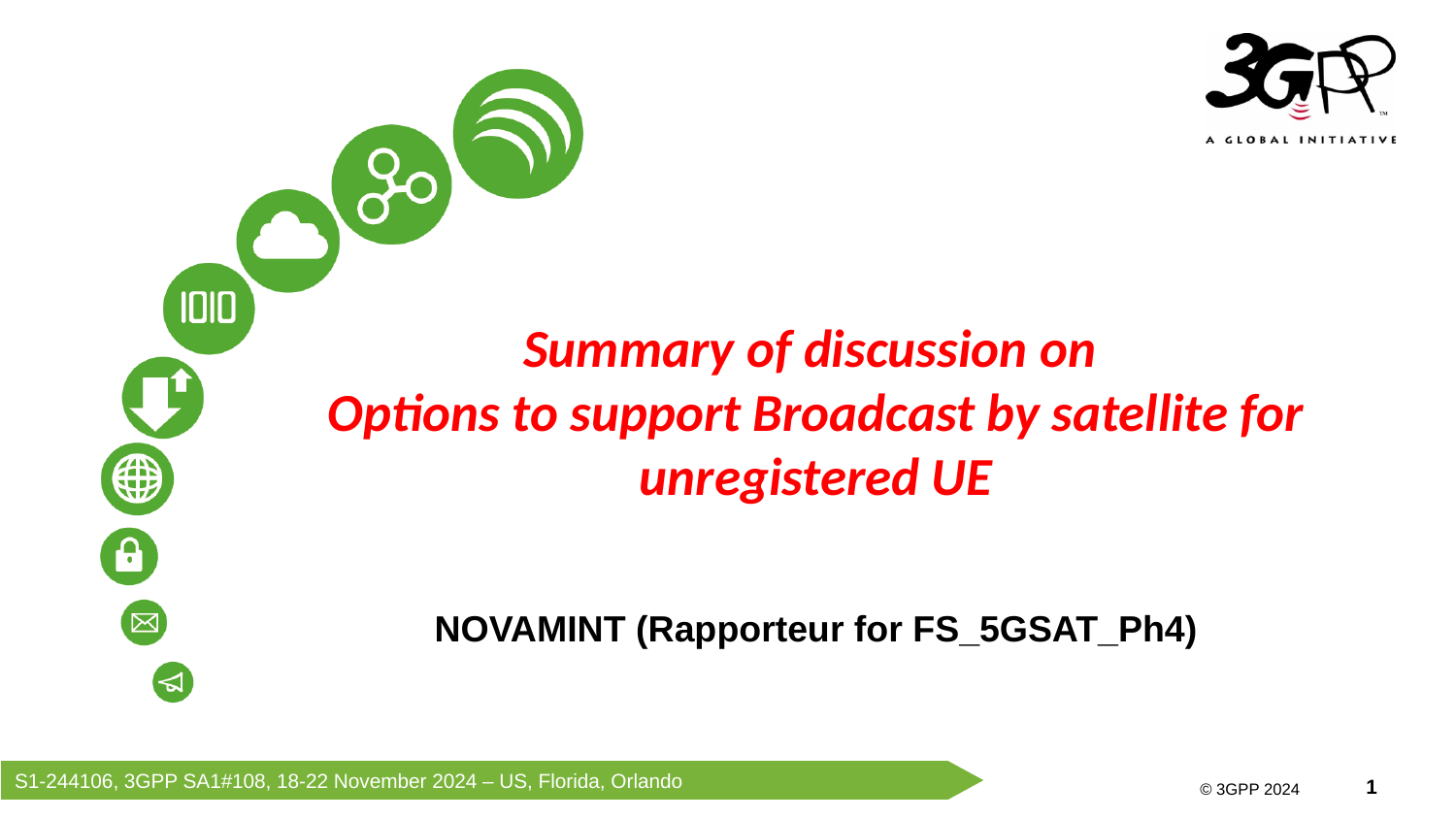

Summary of discussion on
Options to support Broadcast by satellite for unregistered UE
NOVAMINT (Rapporteur for FS_5GSAT_Ph4)
S1-244106, 3GPP SA1#108, 18-22 November 2024 – US, Florida, Orlando

© 3GPP 2024